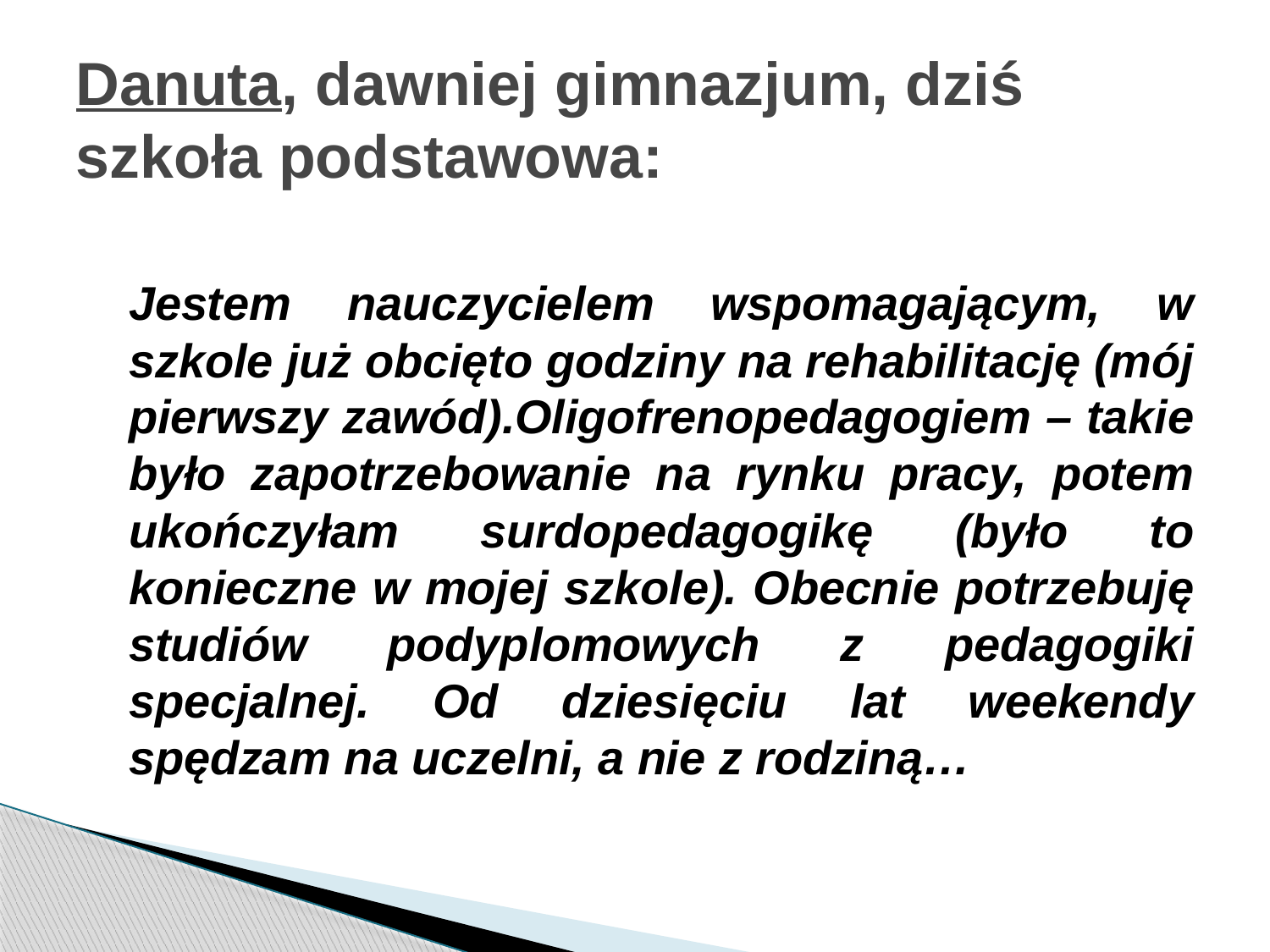

# Danuta, dawniej gimnazjum, dziś szkoła podstawowa:

		Jestem nauczycielem wspomagającym, w szkole już obcięto godziny na rehabilitację (mój pierwszy zawód).Oligofrenopedagogiem – takie było zapotrzebowanie na rynku pracy, potem ukończyłam surdopedagogikę (było to konieczne w mojej szkole). Obecnie potrzebuję studiów podyplomowych z pedagogiki specjalnej. Od dziesięciu lat weekendy spędzam na uczelni, a nie z rodziną…